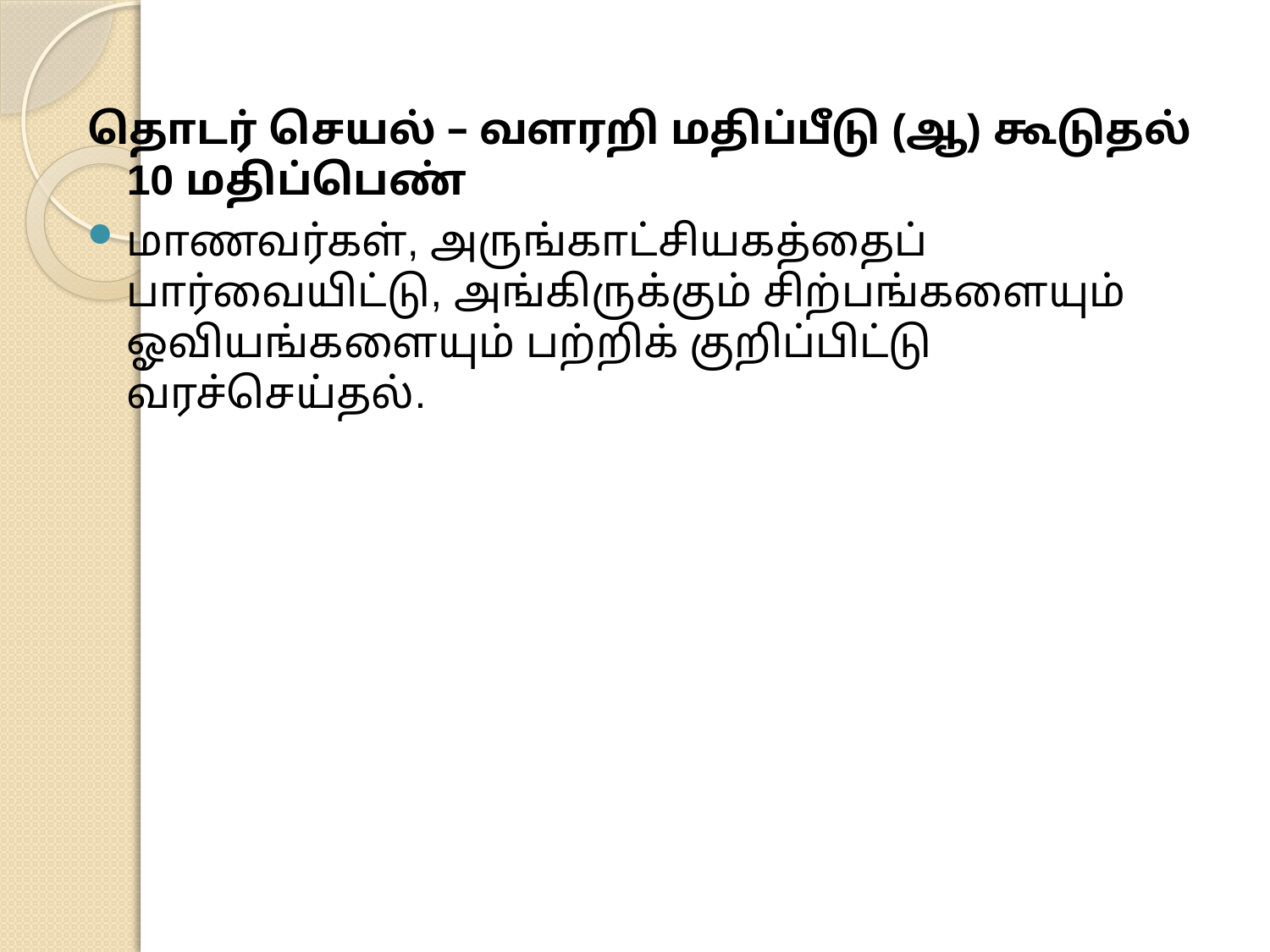

தொடர் செயல் – வளரறி மதிப்பீடு (ஆ) கூடுதல் 10 மதிப்பெண்
மாணவர்கள், அருங்காட்சியகத்தைப் பார்வையிட்டு, அங்கிருக்கும் சிற்பங்களையும் ஓவியங்களையும் பற்றிக் குறிப்பிட்டு வரச்செய்தல்.